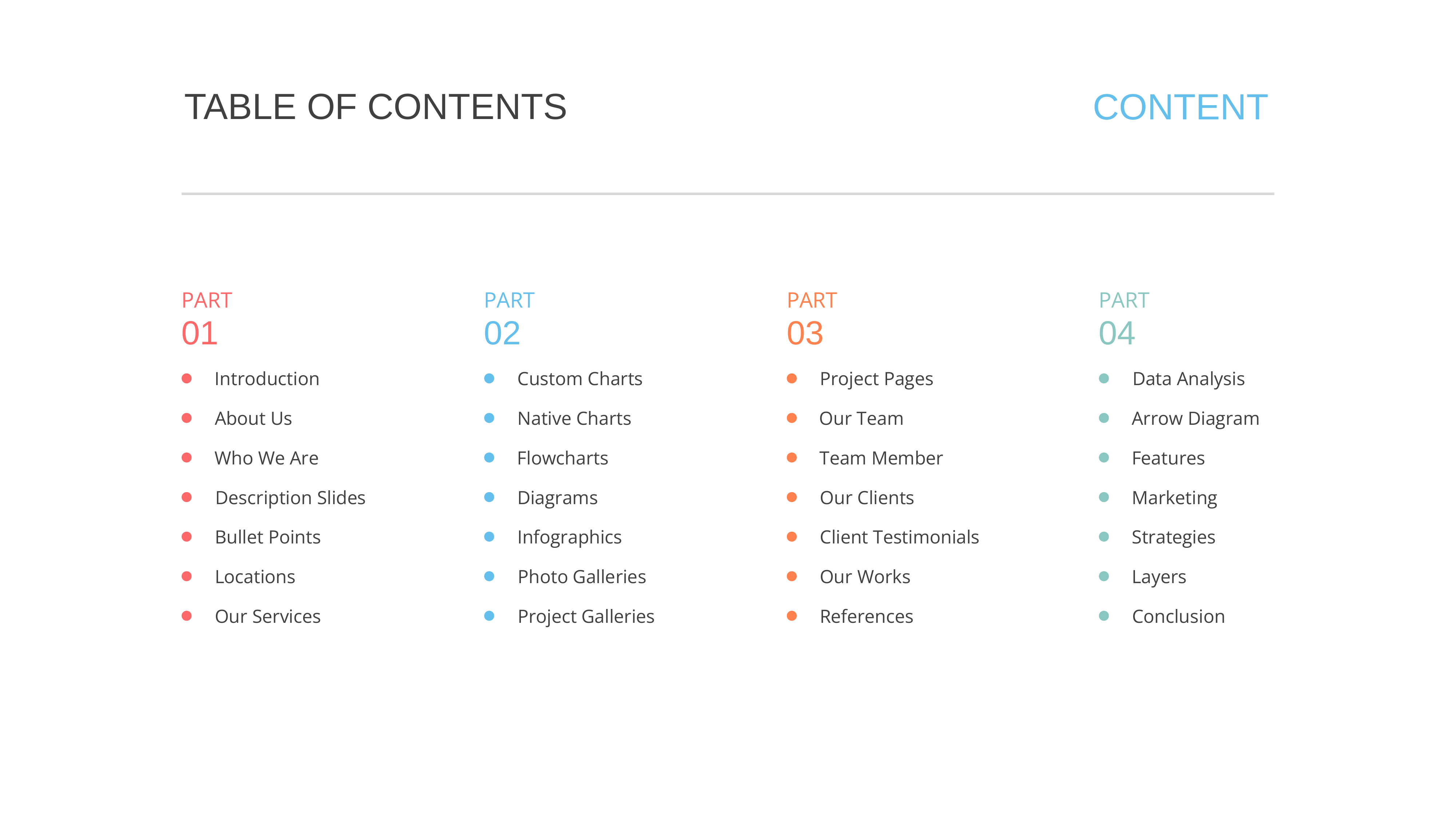

TABLE OF CONTENTS
CONTENT
PART
PART
PART
PART
01
02
03
04
Introduction
Custom Charts
Project Pages
Data Analysis

About Us
Native Charts
Our Team
Arrow Diagram

Who We Are
Flowcharts
Team Member
Features

Description Slides
Diagrams
Our Clients
Marketing

Bullet Points
Infographics
Client Testimonials
Strategies

Locations
Photo Galleries
Our Works
Layers

Our Services
Project Galleries
References
Conclusion